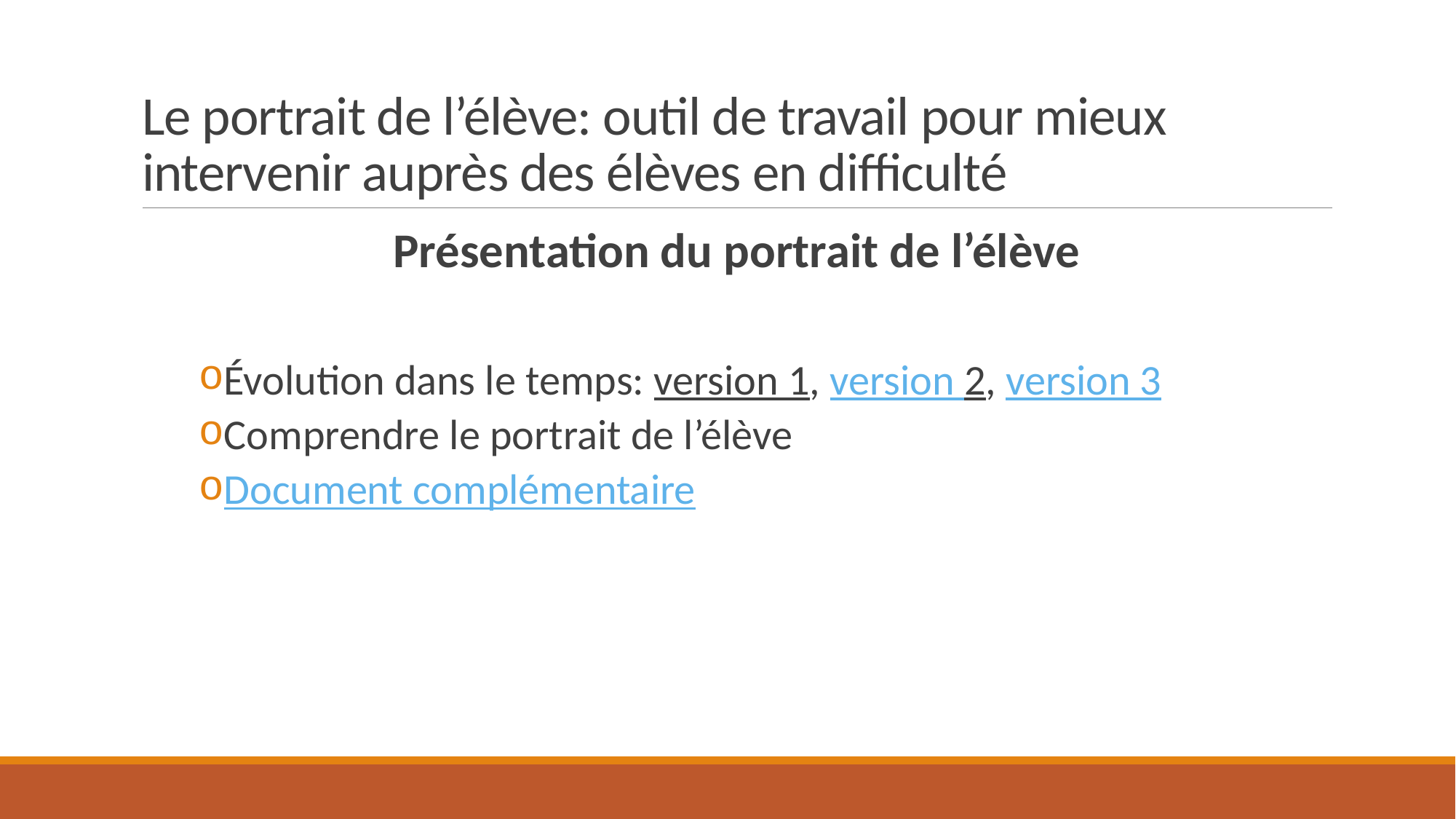

# Le portrait de l’élève: outil de travail pour mieux intervenir auprès des élèves en difficulté
Présentation du portrait de l’élève

Évolution dans le temps: version 1, version 2, version 3
Comprendre le portrait de l’élève
Document complémentaire